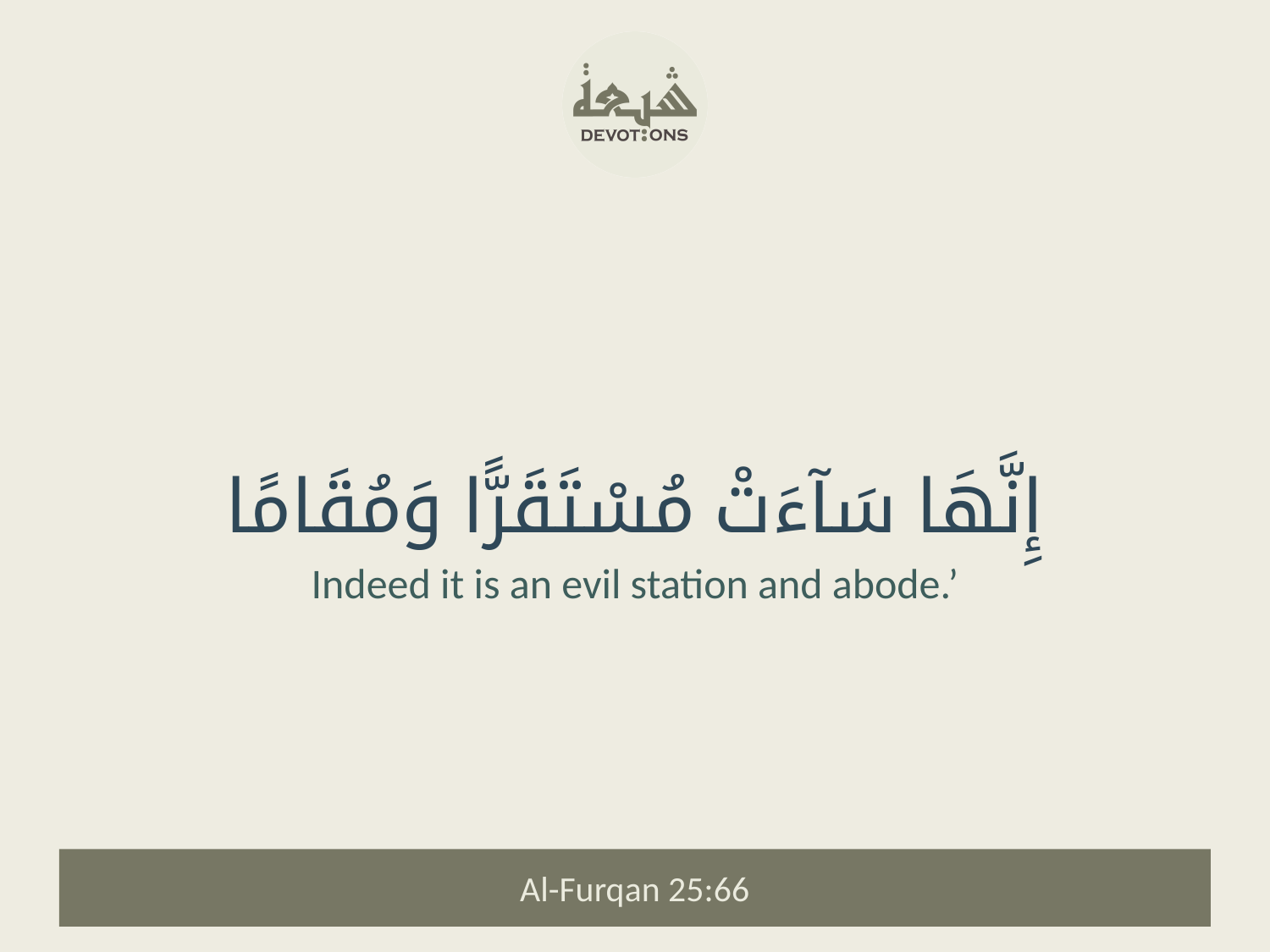

إِنَّهَا سَآءَتْ مُسْتَقَرًّا وَمُقَامًا
Indeed it is an evil station and abode.’
Al-Furqan 25:66